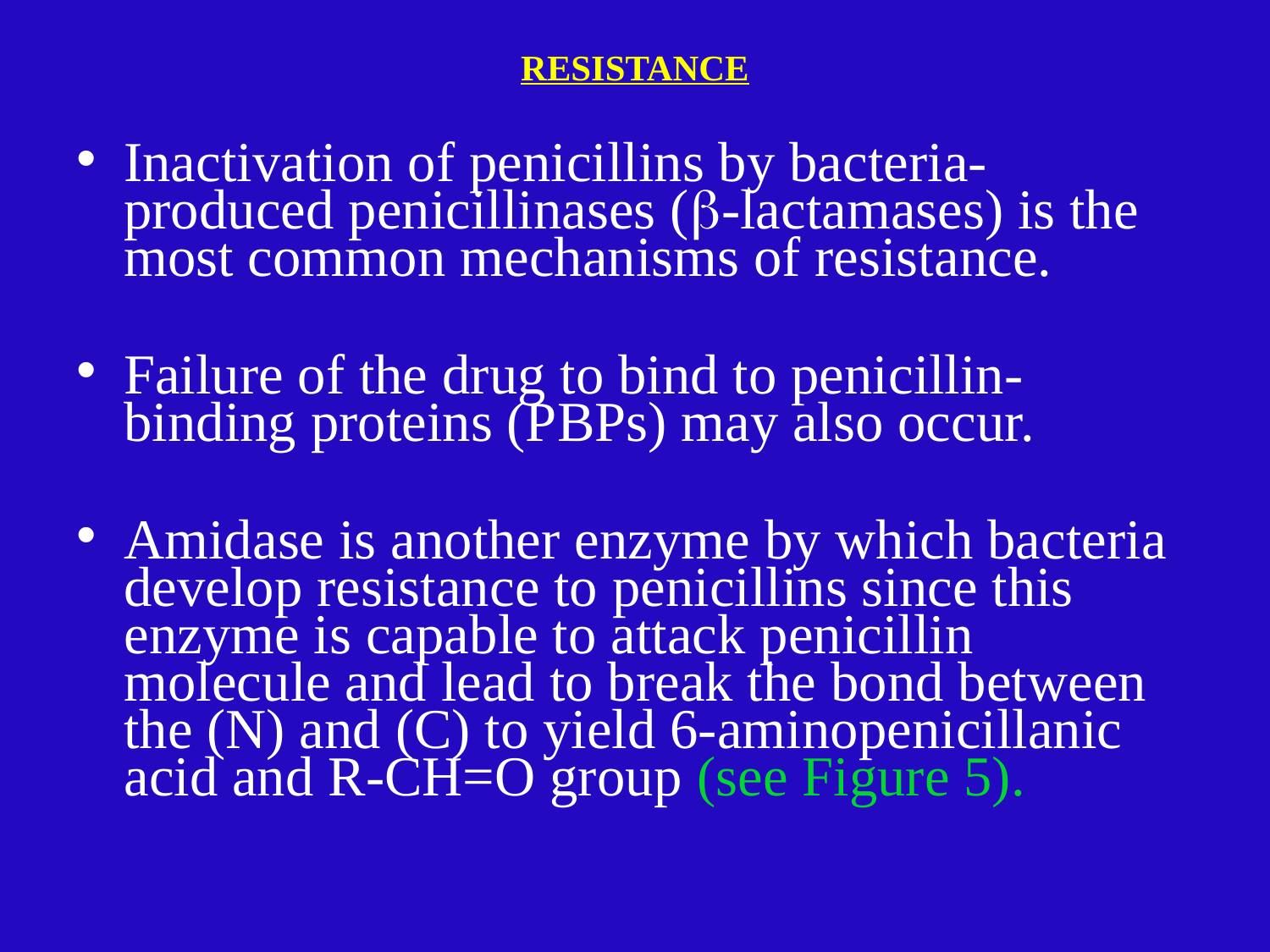

# RESISTANCE
Inactivation of penicillins by bacteria-produced penicillinases (β-lactamases) is the most common mechanisms of resistance.

Failure of the drug to bind to penicillin-binding proteins (PBPs) may also occur.

Amidase is another enzyme by which bacteria develop resistance to penicillins since this enzyme is capable to attack penicillin molecule and lead to break the bond between the (N) and (C) to yield 6-aminopenicillanic acid and R-CH=O group (see Figure 5).